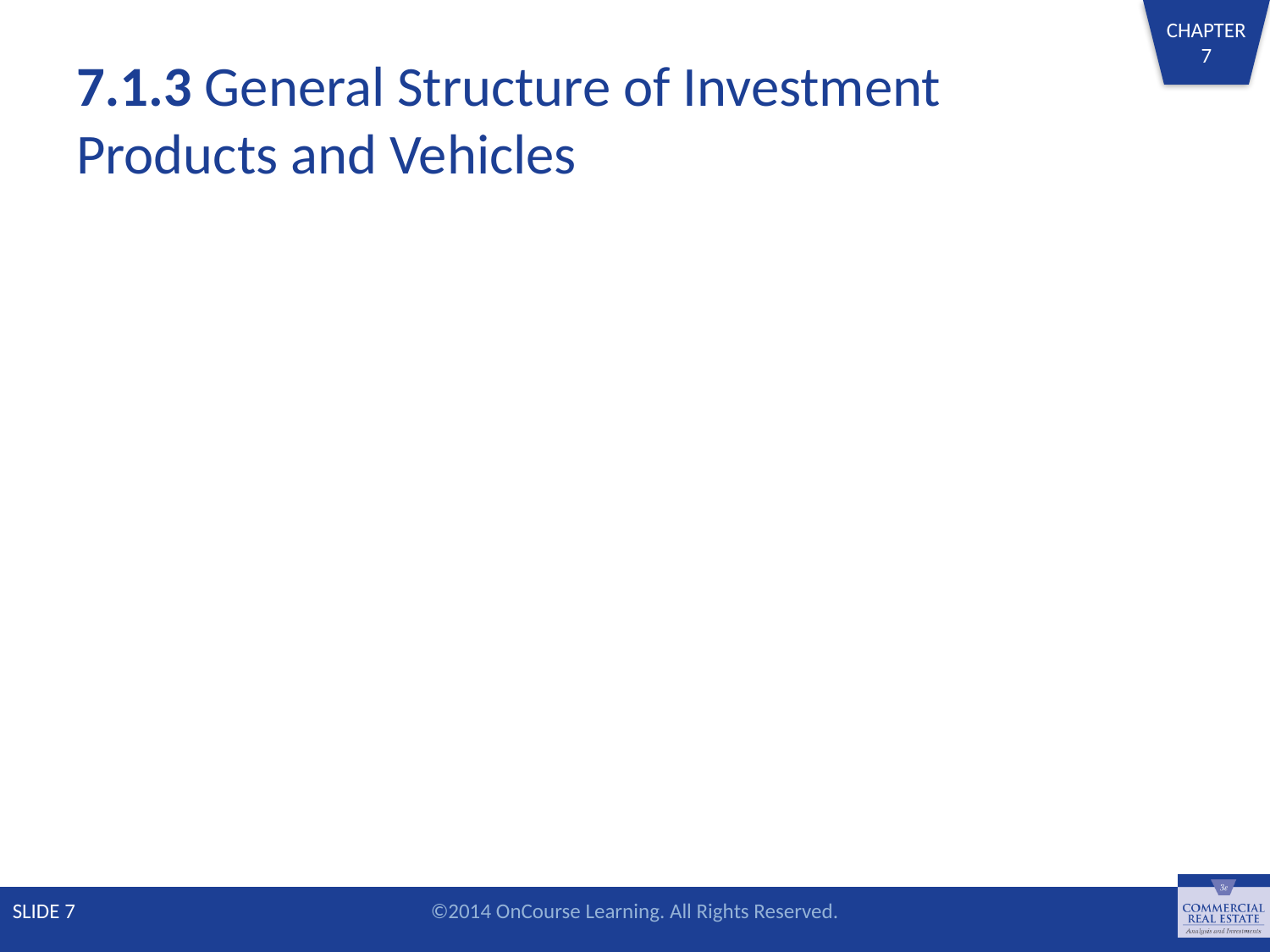

# 7.1.3 General Structure of Investment Products and Vehicles

SLIDE 7